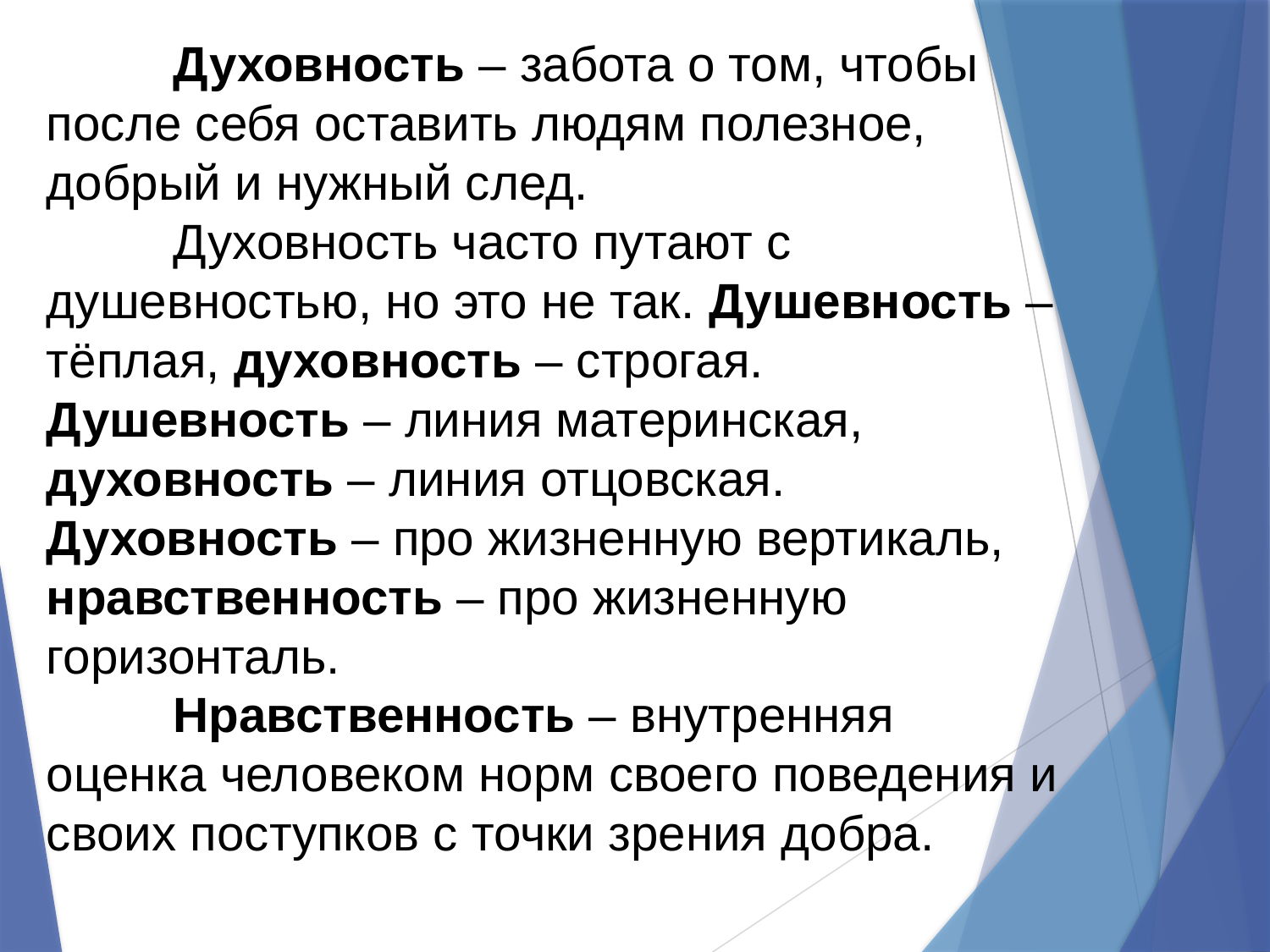

Духовность – забота о том, чтобы после себя оставить людям полезное, добрый и нужный след.
	Духовность часто путают с душевностью, но это не так. Душевность – тёплая, духовность – строгая. Душевность – линия материнская, духовность – линия отцовская. 	Духовность – про жизненную вертикаль, нравственность – про жизненную горизонталь.
	Нравственность – внутренняя оценка человеком норм своего поведения и своих поступков с точки зрения добра.